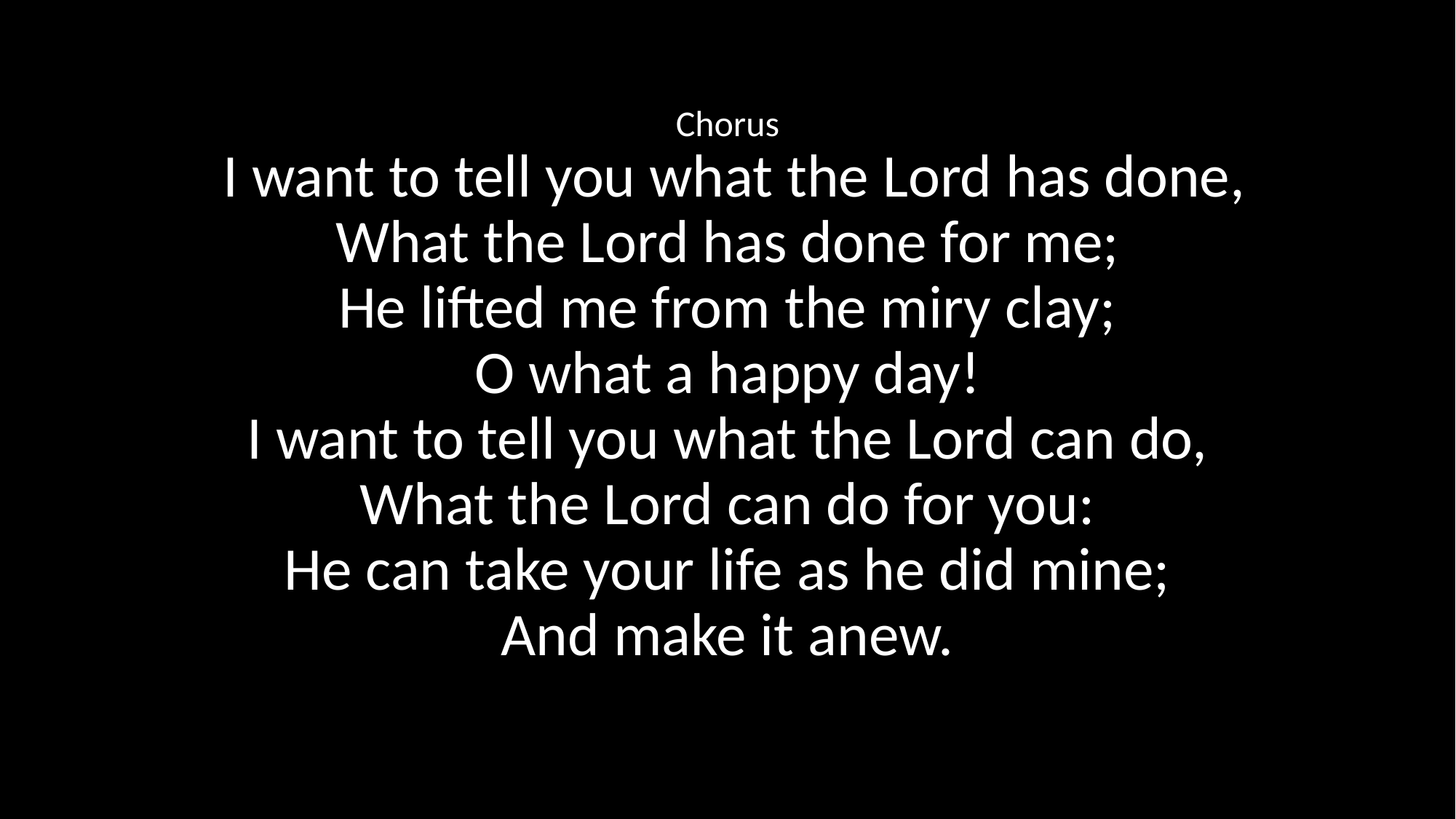

Chorus
 I want to tell you what the Lord has done,
What the Lord has done for me;
He lifted me from the miry clay;
O what a happy day!
I want to tell you what the Lord can do,
What the Lord can do for you:
He can take your life as he did mine;
And make it anew.